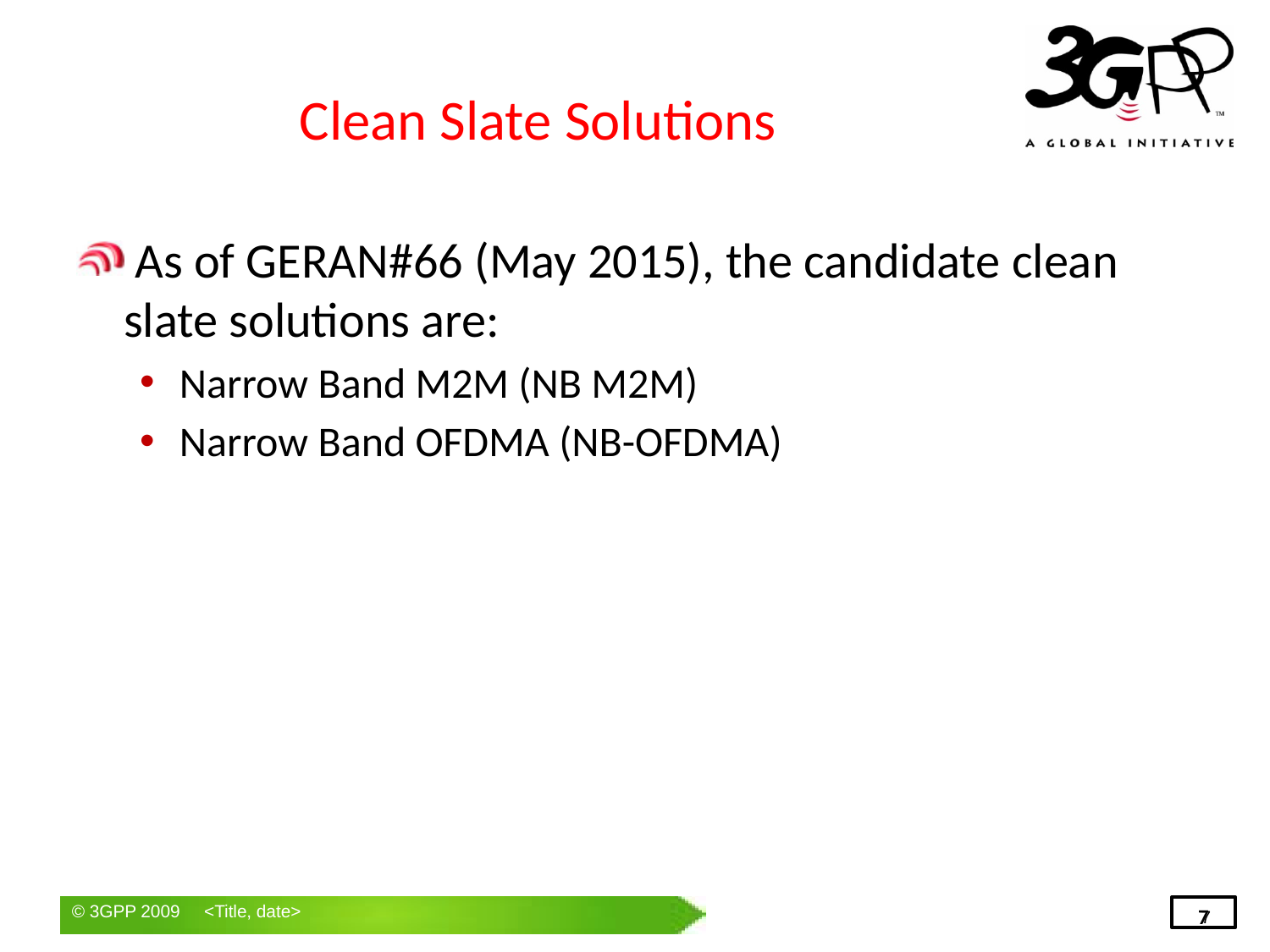

# Clean Slate Solutions
 As of GERAN#66 (May 2015), the candidate clean slate solutions are:
Narrow Band M2M (NB M2M)
Narrow Band OFDMA (NB-OFDMA)
7